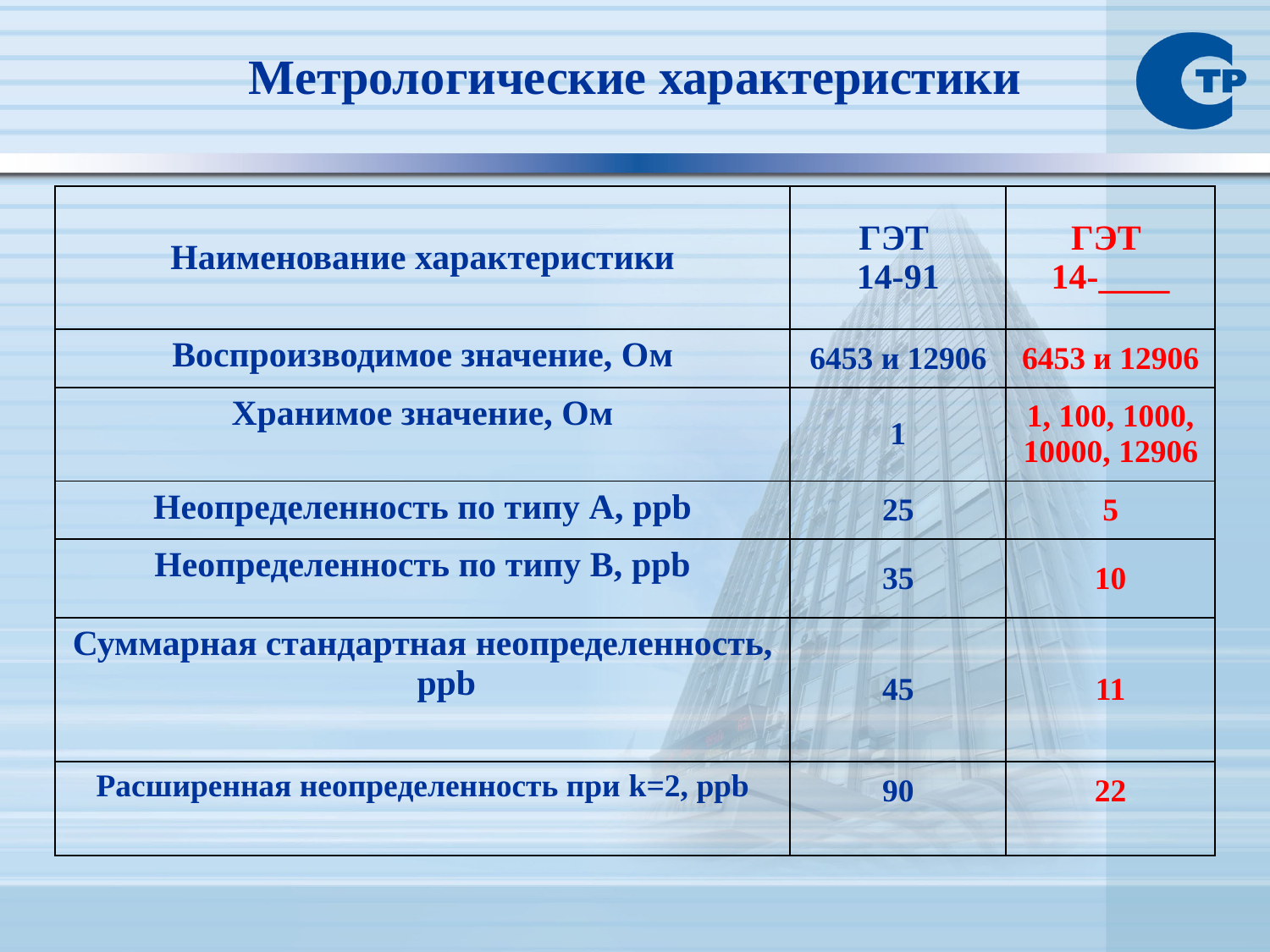

Метрологические характеристики
| Наименование характеристики | ГЭТ 14-91 | ГЭТ 14-\_\_\_\_ |
| --- | --- | --- |
| Воспроизводимое значение, Ом | 6453 и 12906 | 6453 и 12906 |
| Хранимое значение, Ом | 1 | 1, 100, 1000, 10000, 12906 |
| Неопределенность по типу А, ppb | 25 | 5 |
| Неопределенность по типу В, ppb | 35 | 10 |
| Суммарная стандартная неопределенность, ppb | 45 | 11 |
| Расширенная неопределенность при k=2, ppb | 90 | 22 |